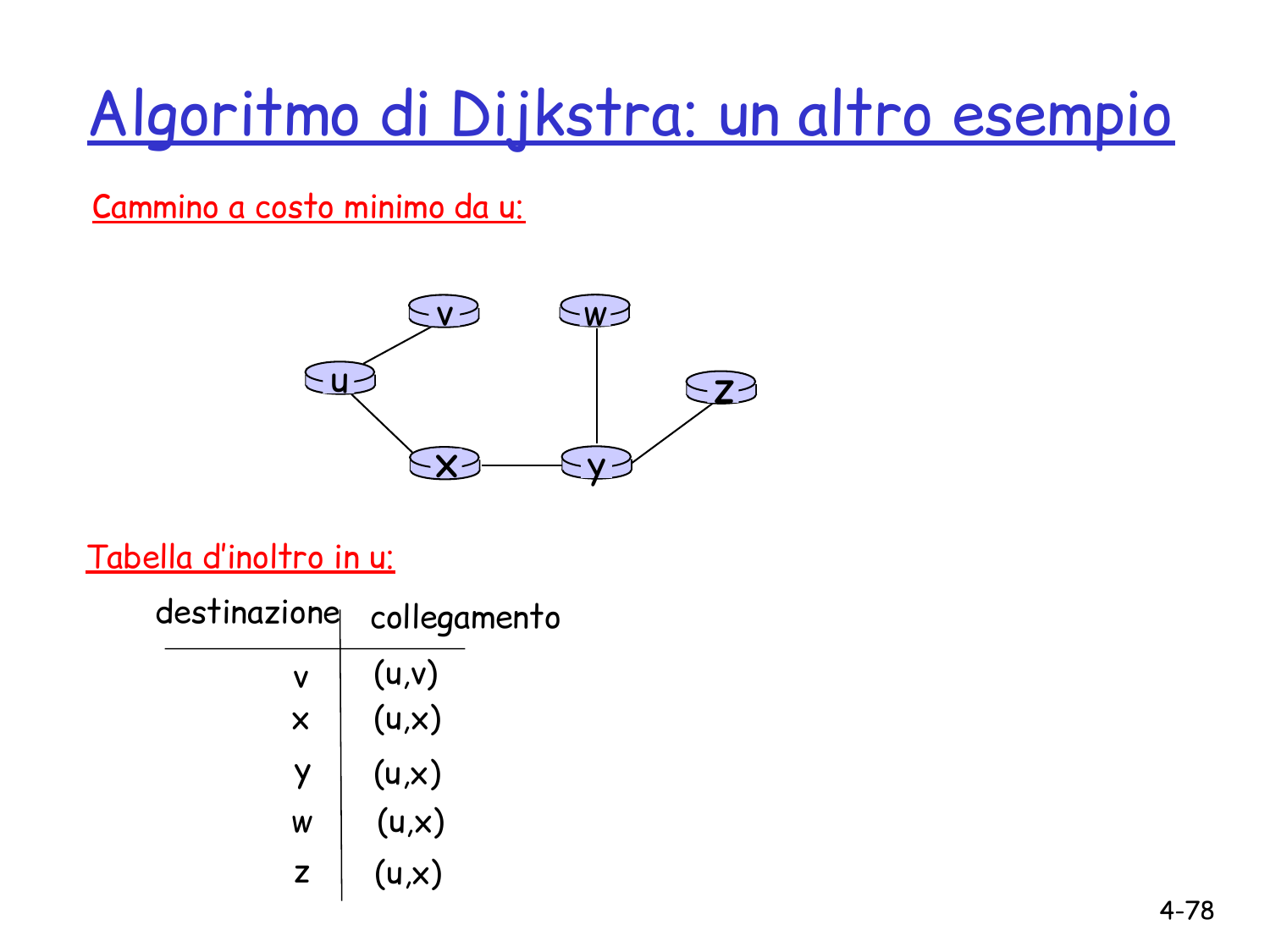

# Algoritmo di Dijkstra: un altro esempio
Cammino a costo minimo da u:
v

w

u

z

x

y

Tabella d’inoltro in u:
destinazione
collegamento

(u,v)

v
(u,x)
x
y
(u,x)
(u,x)
w
z
(u,x)
4-78